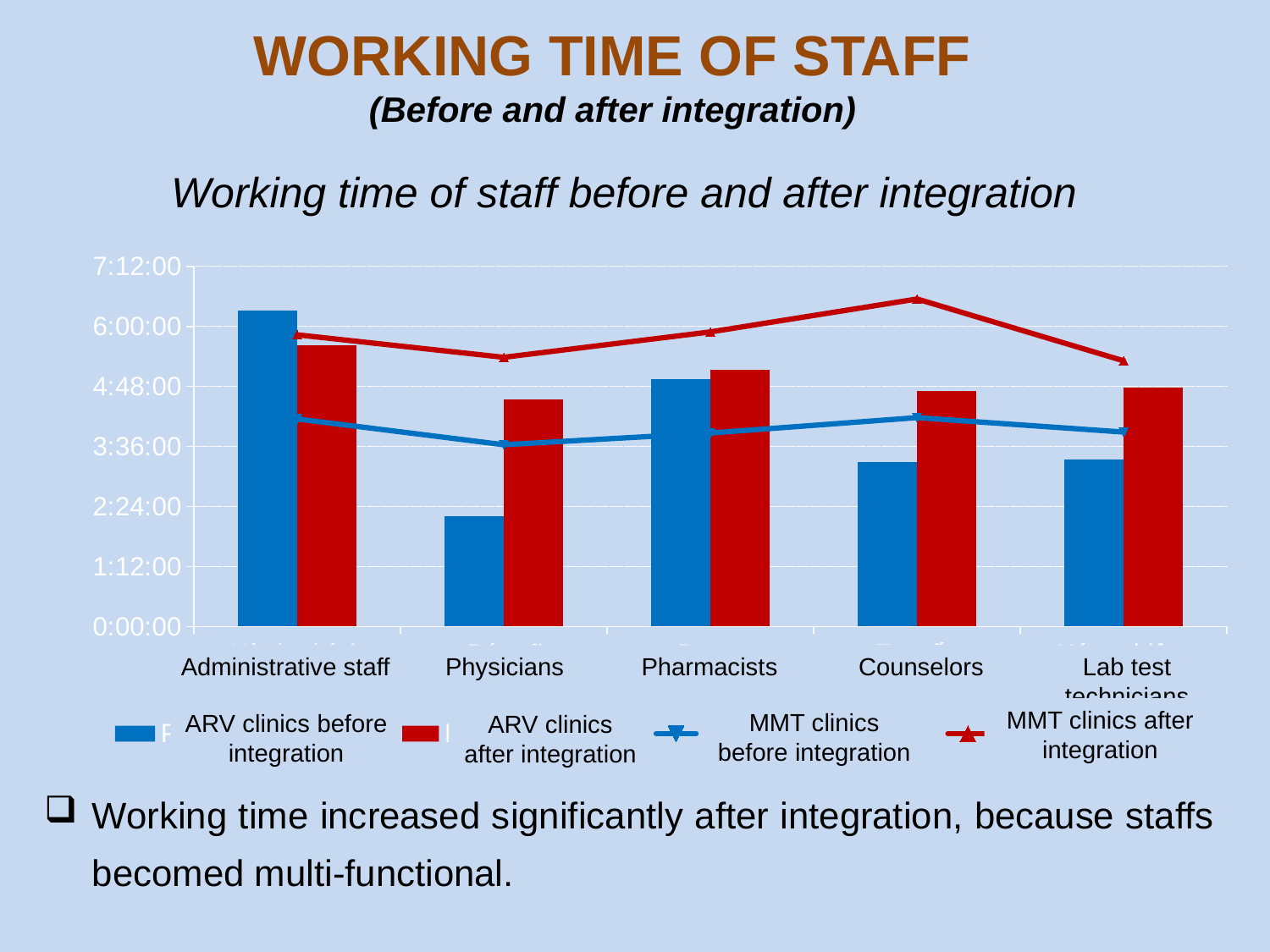

WORKING TIME OF STAFF
(Before and after integration)
Working time of staff before and after integration

### Chart

| Category | PK ARV Trước LG | PK ARV Sau LG | PK MMT Trước LG | PK MMT Sau LG |
|---|---|---|---|---|
| Hành chính | 0.26332175925926 | 0.234270833333333 | 0.172916666666667 | 0.243020833333333 |
| Bác sĩ | 0.0915972222222225 | 0.189479166666667 | 0.151458333333334 | 0.224270833333333 |
| Dược | 0.206273148148148 | 0.214178240740741 | 0.161203703703704 | 0.245405092592593 |
| Tư vấn | 0.136898148148148 | 0.196226851851852 | 0.174027777777778 | 0.272847222222222 |
| Xét nghiệm | 0.139502314814815 | 0.198888888888889 | 0.161990740740741 | 0.221365740740741 |
Administrative staff
Counselors
Physicians
Pharmacists
Lab test technicians
MMT clinics after integration
MMT clinics before integration
ARV clinics before integration
ARV clinics after integration
Working time increased significantly after integration, because staffs becomed multi-functional.